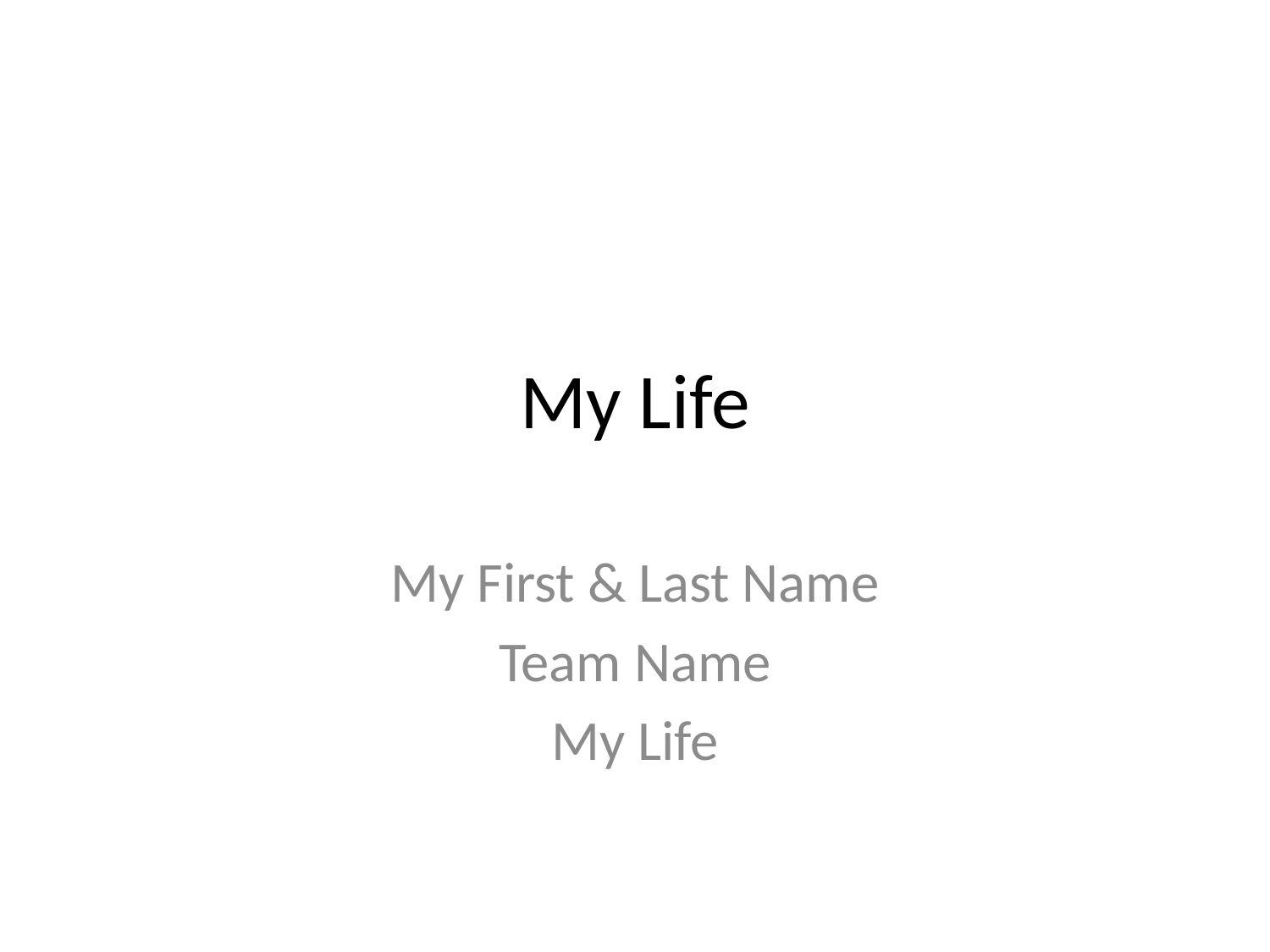

# My Life
My First & Last Name
Team Name
My Life